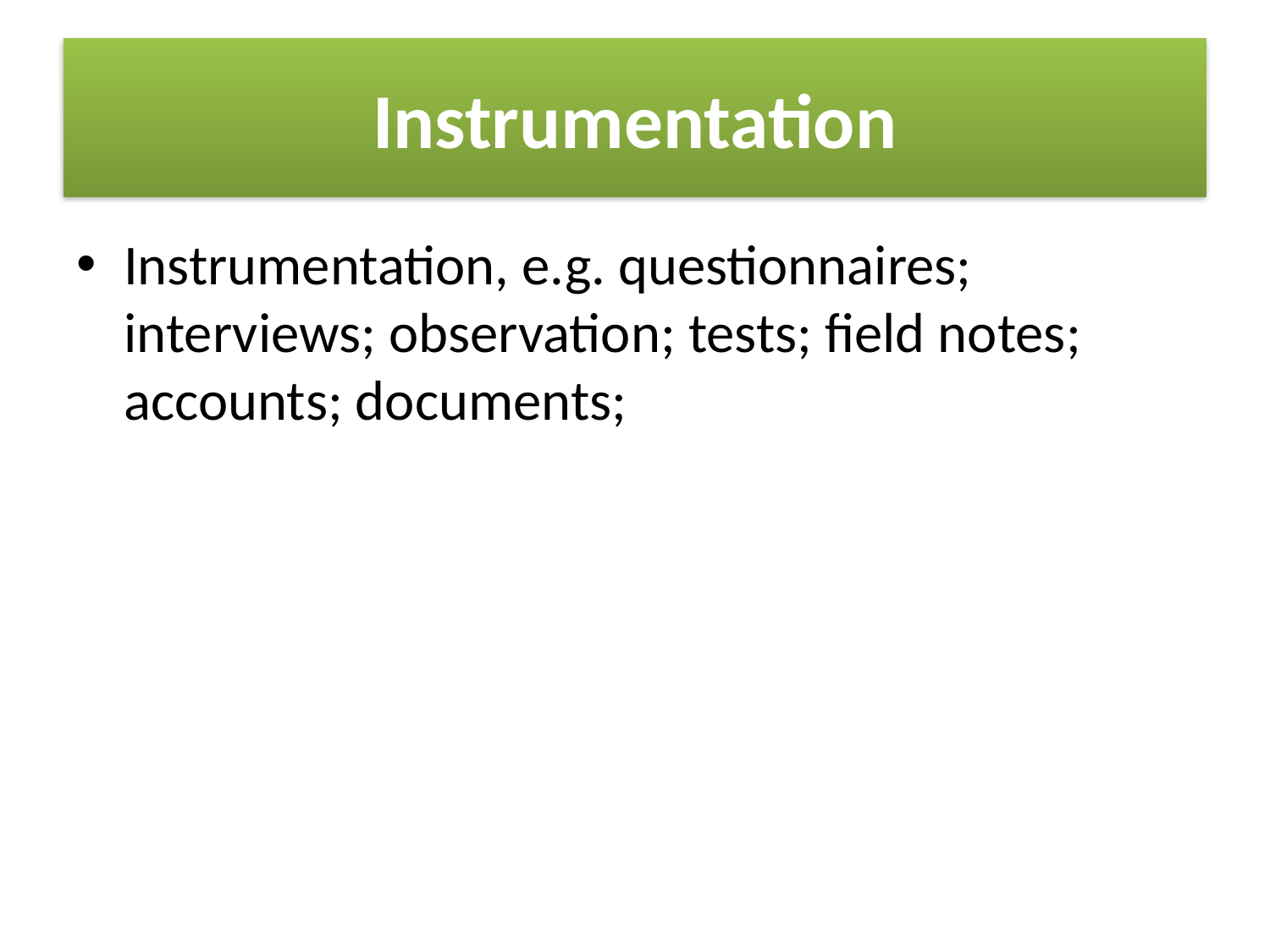

# Instrumentation
Instrumentation, e.g. questionnaires; interviews; observation; tests; field notes; accounts; documents;